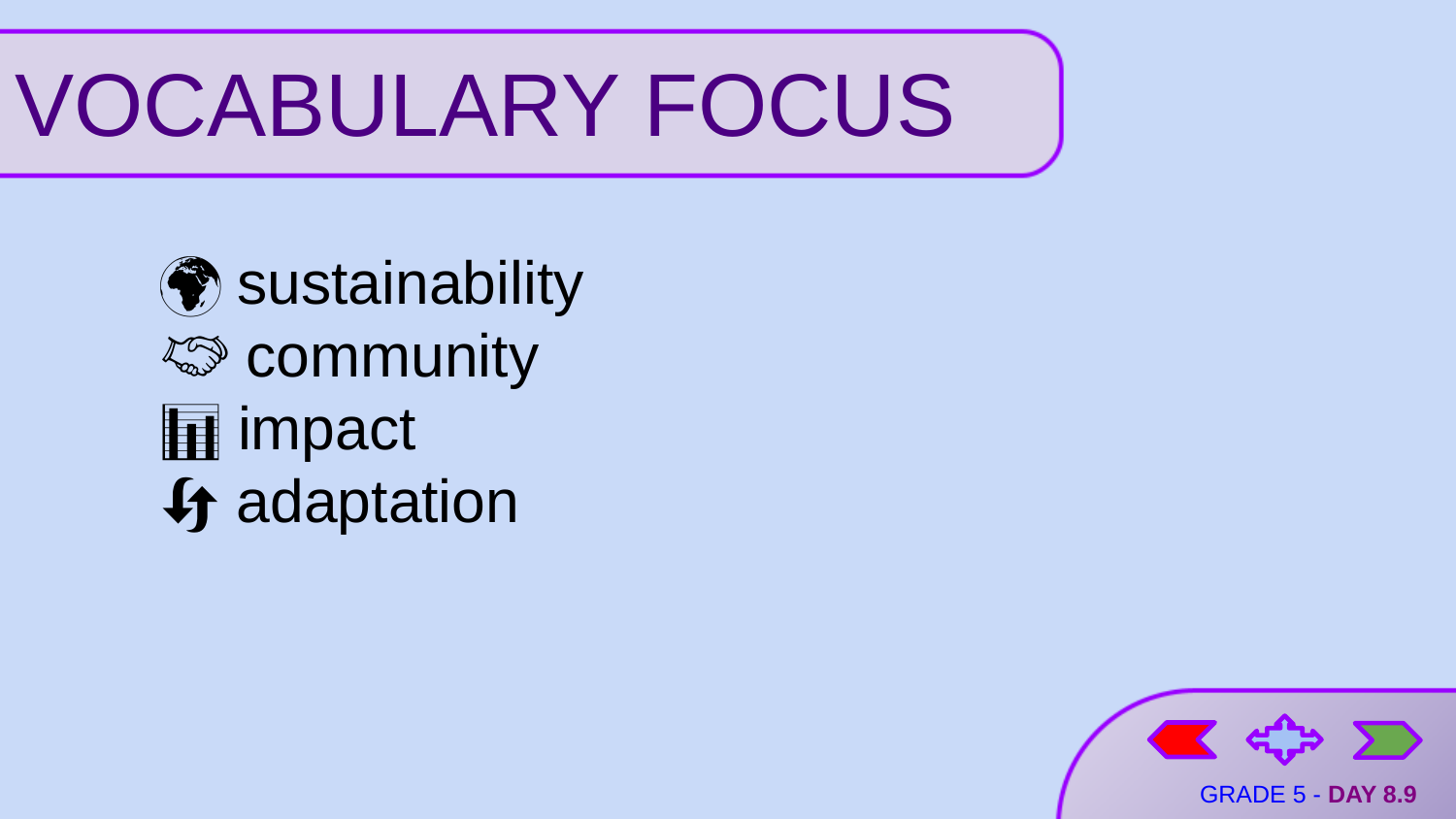

# VOCABULARY FOCUS

🌍 sustainability
🤝 community
📊 impact
🔄 adaptation

GRADE 5 - DAY 8.9